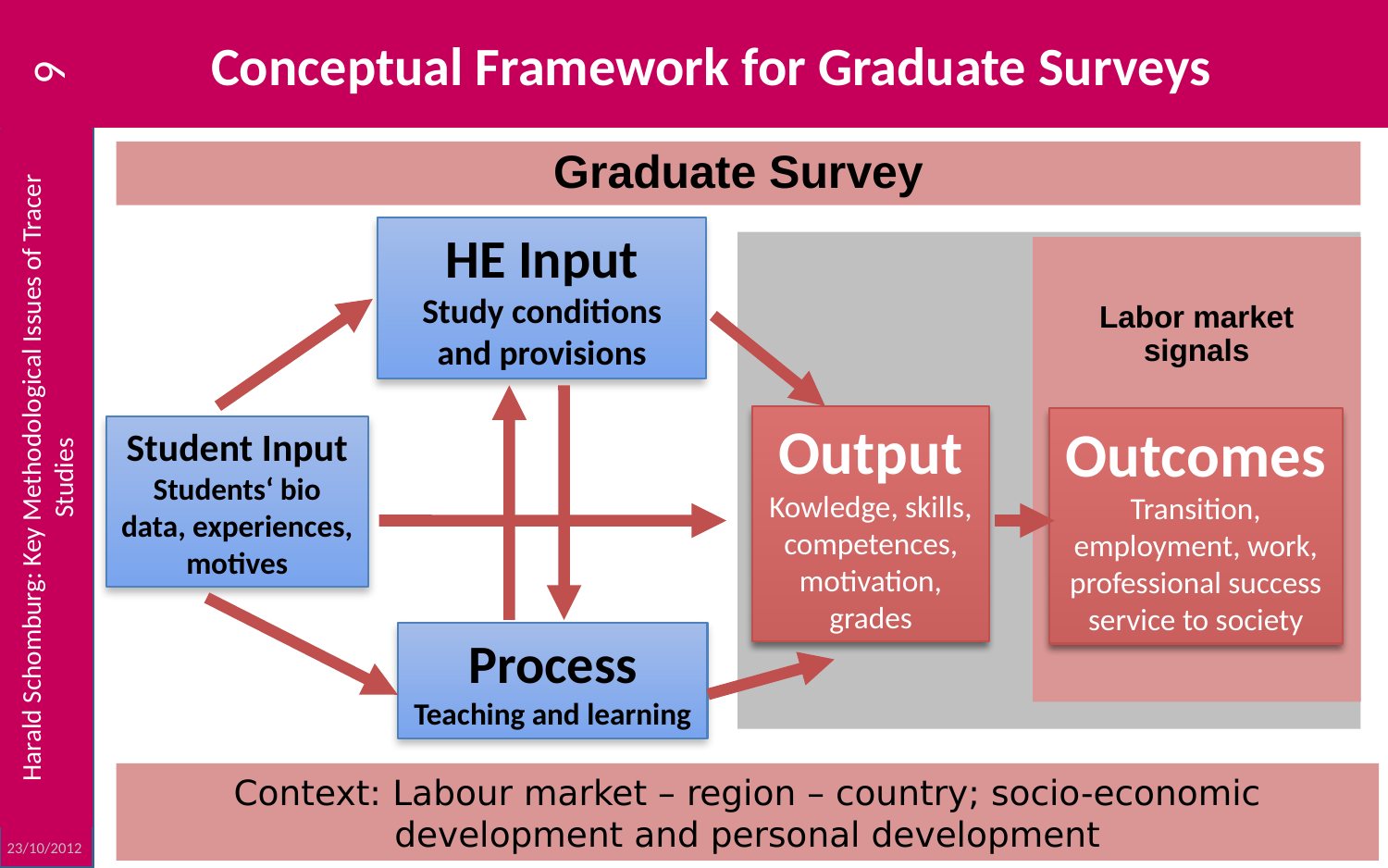

# Conceptual Framework for Graduate Surveys
9
Graduate Survey
HE Input
Study conditions and provisions

Labor market signals

Output
Kowledge, skills, competences,
motivation, grades
Outcomes
Transition, employment, work, professional success
service to society
Student Input
Students‘ bio data, experiences, motives
Harald Schomburg: Key Methodological Issues of Tracer Studies

Process
Teaching and learning

Context: Labour market – region – country; socio-economic development and personal development

23/10/2012